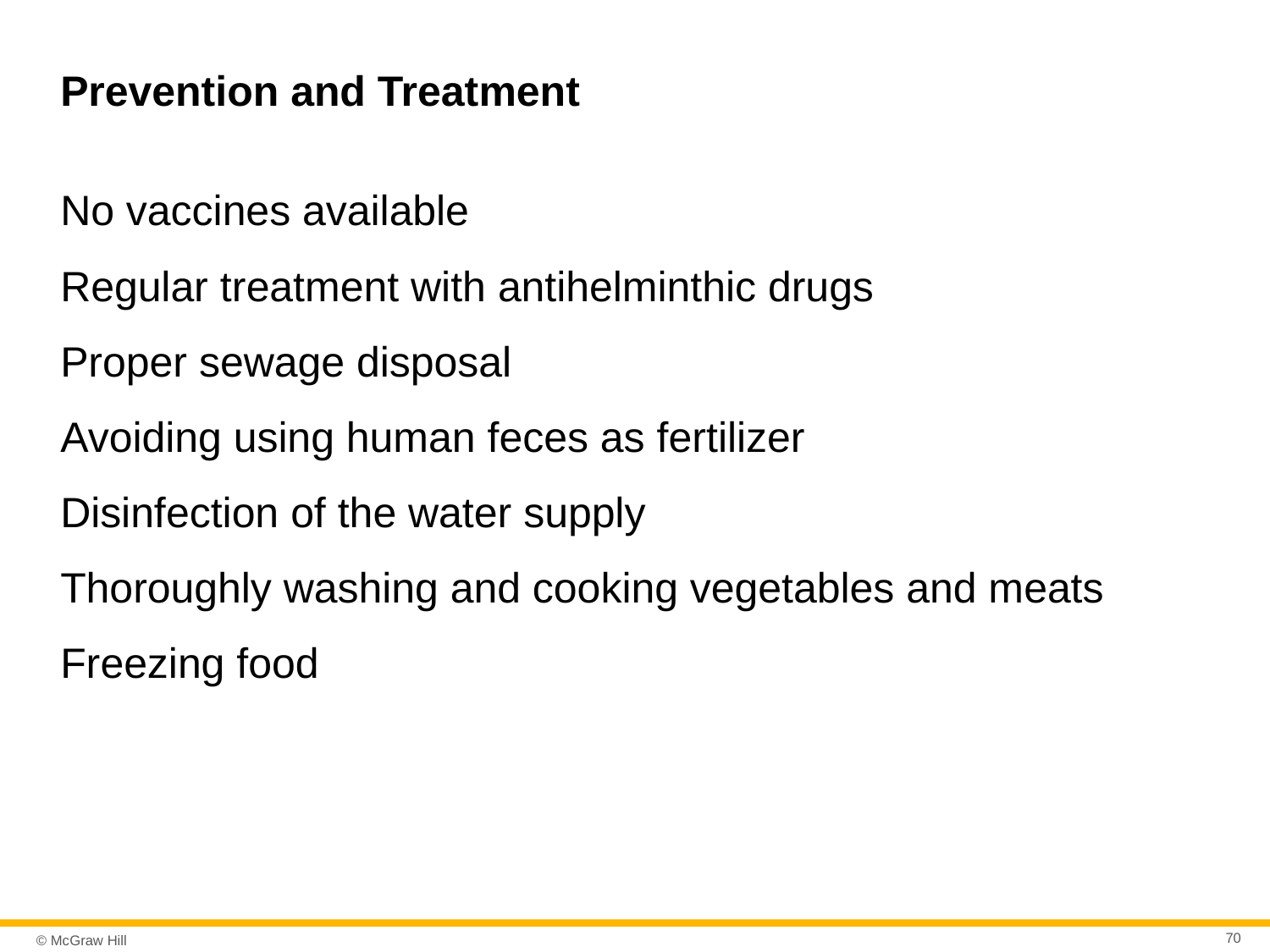

# Prevention and Treatment
No vaccines available
Regular treatment with antihelminthic drugs
Proper sewage disposal
Avoiding using human feces as fertilizer
Disinfection of the water supply
Thoroughly washing and cooking vegetables and meats
Freezing food